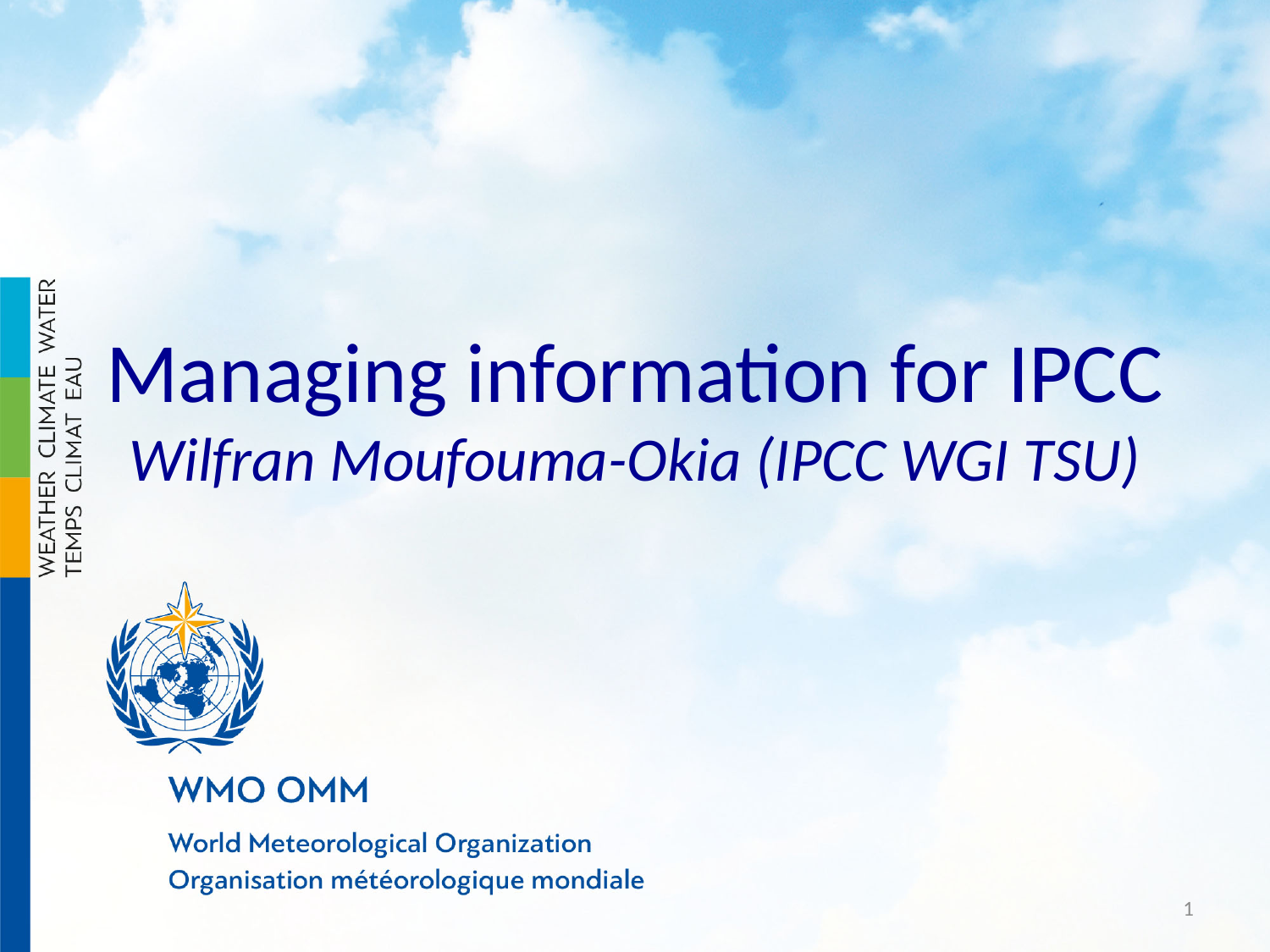

Managing information for IPCC
Wilfran Moufouma-Okia (IPCC WGI TSU)
1